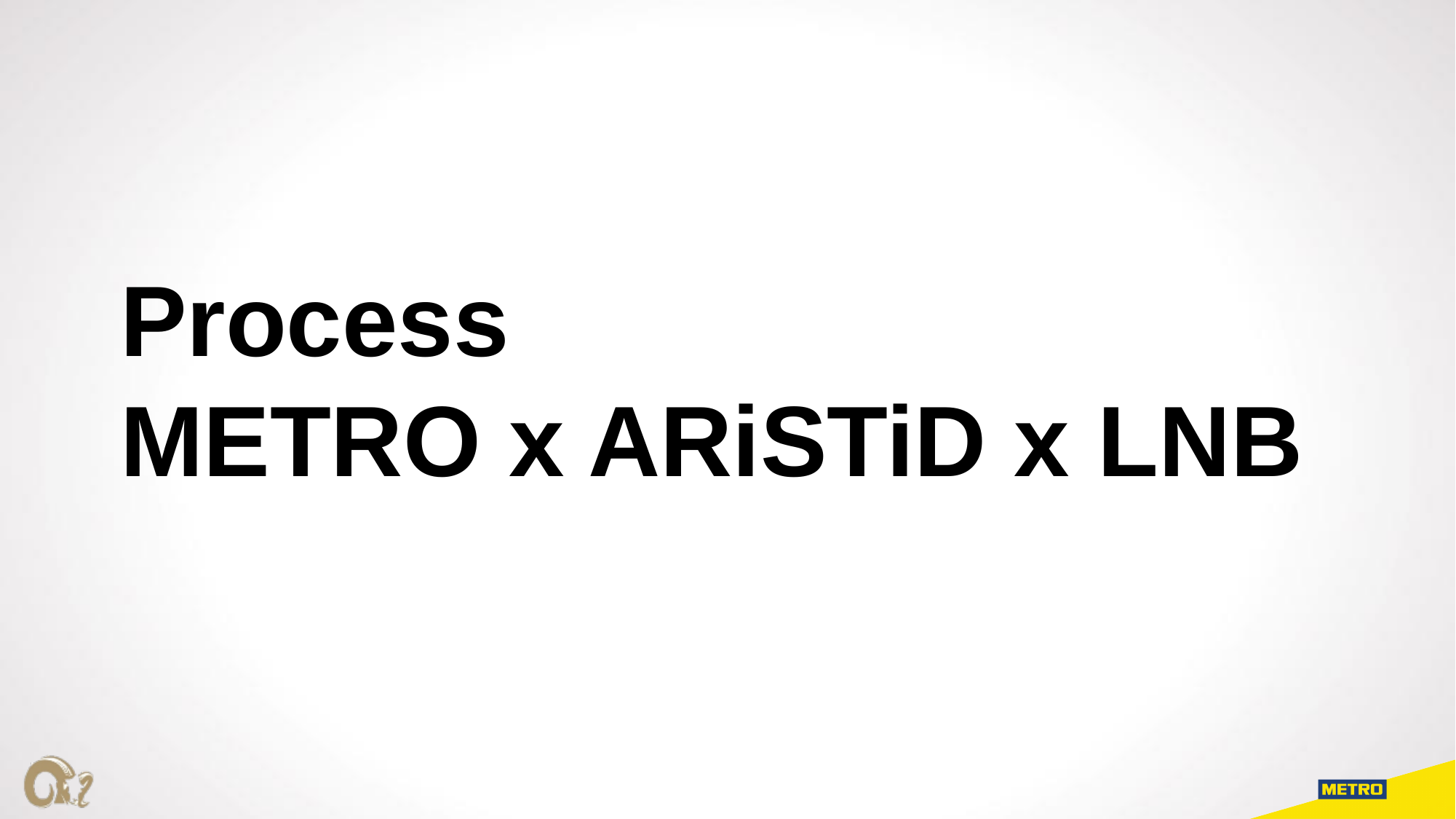

# Process METRO x ARiSTiD x LNB